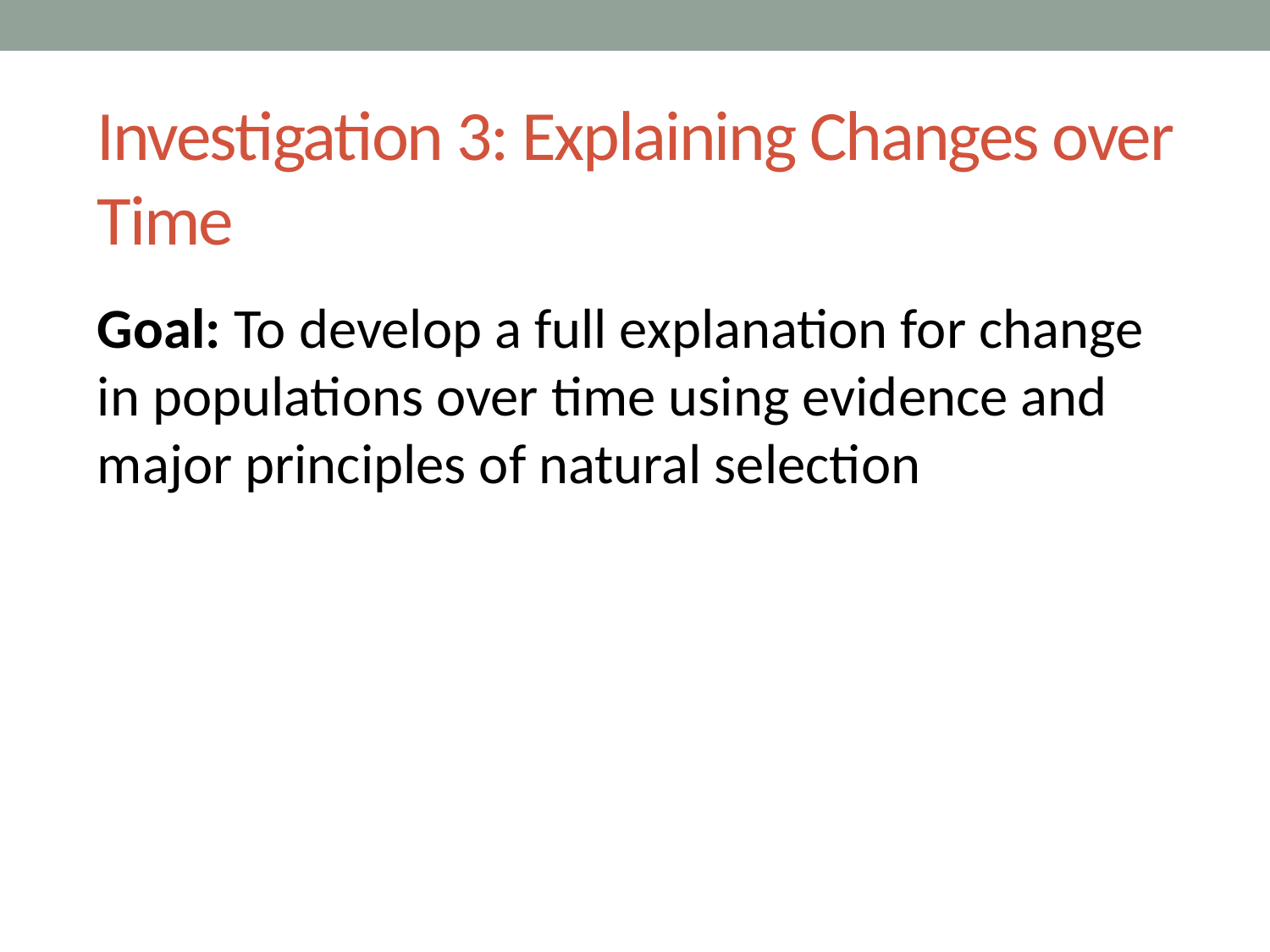

# Investigation 3: Explaining Changes over Time
Goal: To develop a full explanation for change in populations over time using evidence and major principles of natural selection